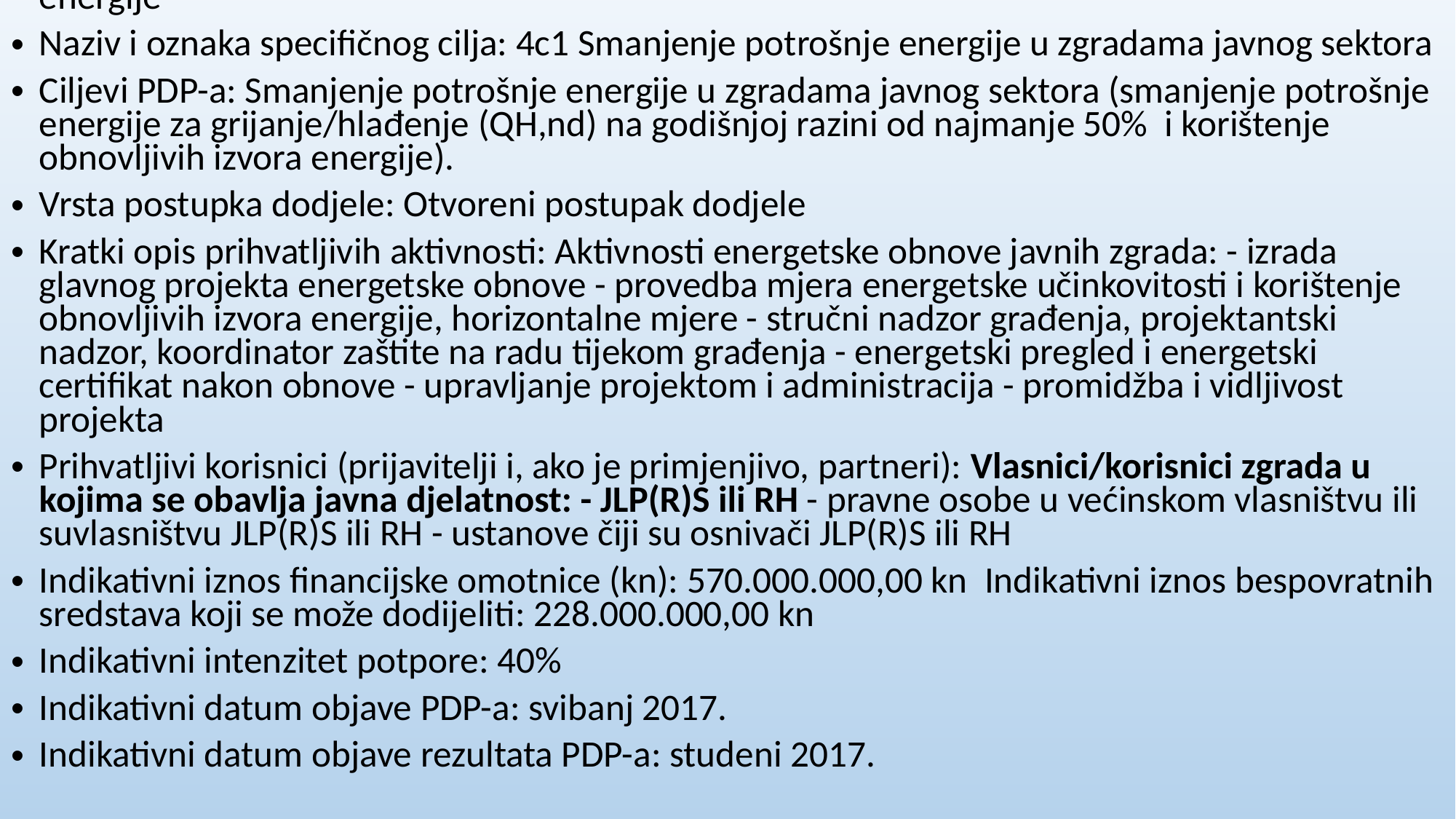

Šifra i naziv sheme / projekta: 4c1.4. Pilot projekt "Energetska obnova javnih zgrada"
Naziv prioritetne osi: Prioritetna os 4 Promicanje energetske učinkovitosti i obnovljivih izvora energije
Naziv i oznaka specifičnog cilja: 4c1 Smanjenje potrošnje energije u zgradama javnog sektora
Ciljevi PDP-a: Smanjenje potrošnje energije u zgradama javnog sektora (smanjenje potrošnje energije za grijanje/hlađenje (QH,nd) na godišnjoj razini od najmanje 50%  i korištenje obnovljivih izvora energije).
Vrsta postupka dodjele: Otvoreni postupak dodjele
Kratki opis prihvatljivih aktivnosti: Aktivnosti energetske obnove javnih zgrada: - izrada glavnog projekta energetske obnove - provedba mjera energetske učinkovitosti i korištenje obnovljivih izvora energije, horizontalne mjere - stručni nadzor građenja, projektantski nadzor, koordinator zaštite na radu tijekom građenja - energetski pregled i energetski certifikat nakon obnove - upravljanje projektom i administracija - promidžba i vidljivost projekta
Prihvatljivi korisnici (prijavitelji i, ako je primjenjivo, partneri): Vlasnici/korisnici zgrada u kojima se obavlja javna djelatnost: - JLP(R)S ili RH - pravne osobe u većinskom vlasništvu ili suvlasništvu JLP(R)S ili RH - ustanove čiji su osnivači JLP(R)S ili RH
Indikativni iznos financijske omotnice (kn): 570.000.000,00 kn  Indikativni iznos bespovratnih sredstava koji se može dodijeliti: 228.000.000,00 kn
Indikativni intenzitet potpore: 40%
Indikativni datum objave PDP-a: svibanj 2017.
Indikativni datum objave rezultata PDP-a: studeni 2017.